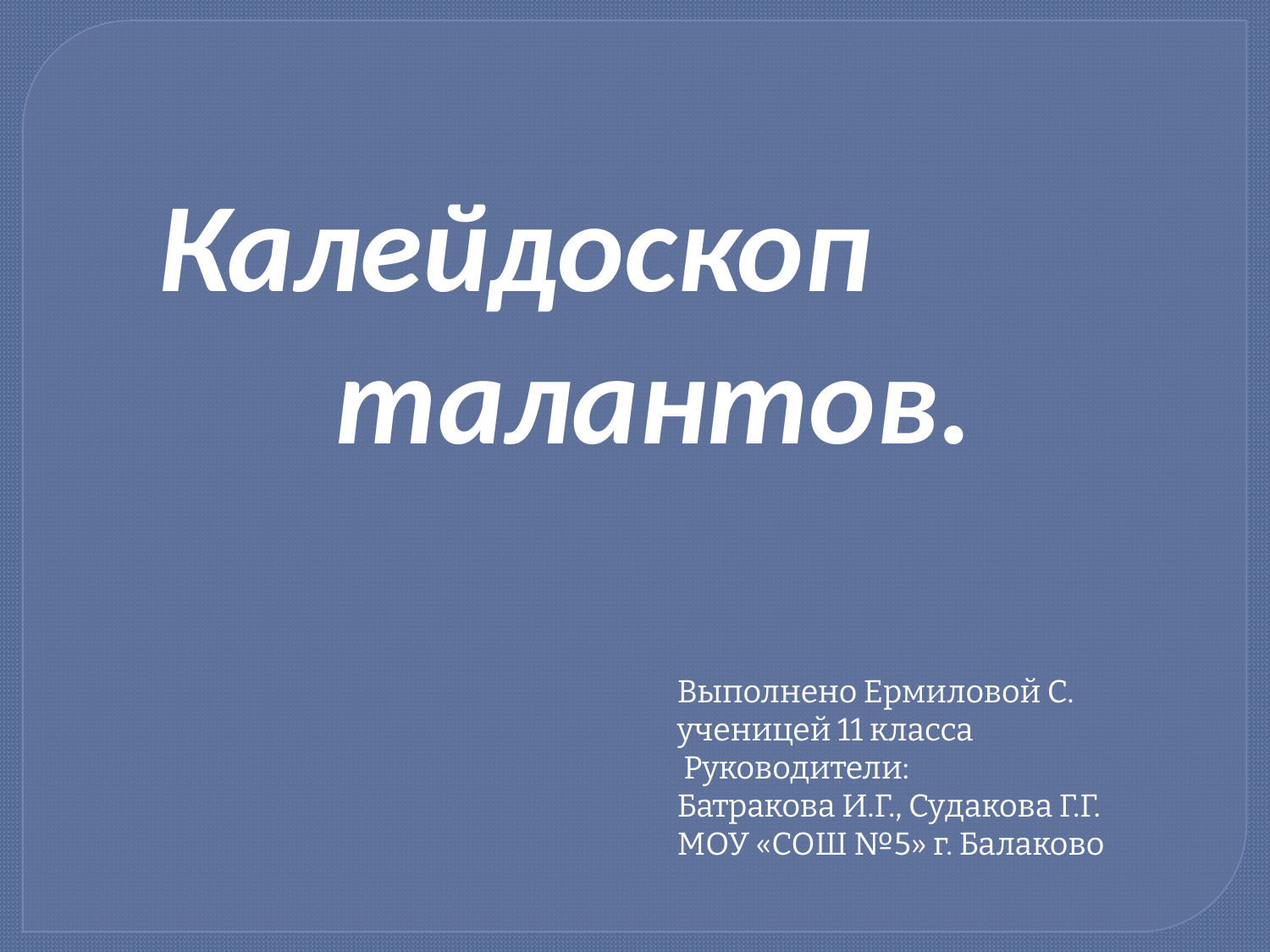

Калейдоскоп
              талантов.
Выполнено Ермиловой С.
ученицей 11 класса
 Руководители:
Батракова И.Г., Судакова Г.Г.
МОУ «СОШ №5» г. Балаково